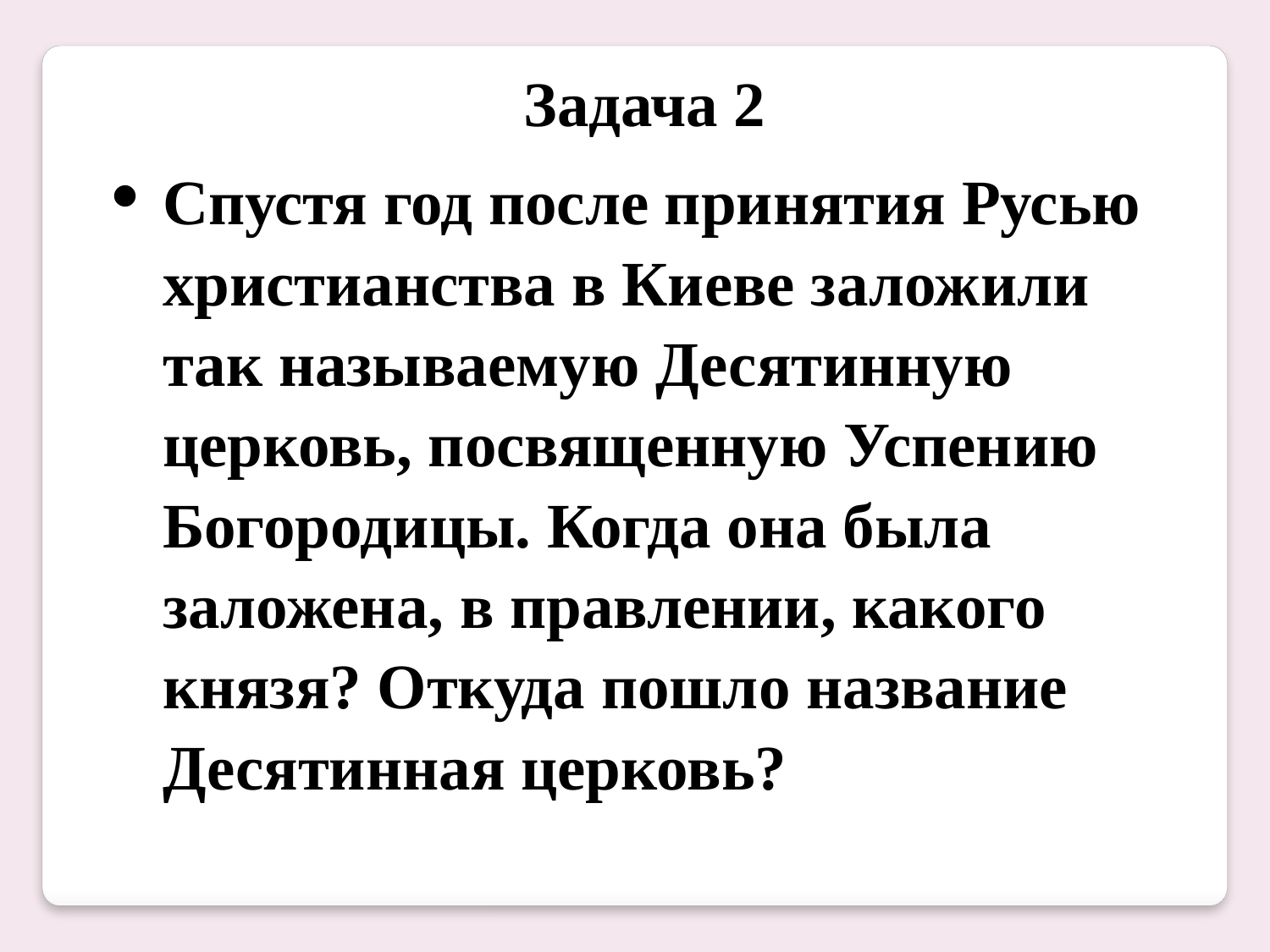

| Задача 2 Спустя год после принятия Русью христианства в Киеве заложили так называемую Десятинную церковь, посвященную Успению Богородицы. Когда она была заложена, в правлении, какого князя? Откуда пошло название Десятинная церковь? |
| --- |